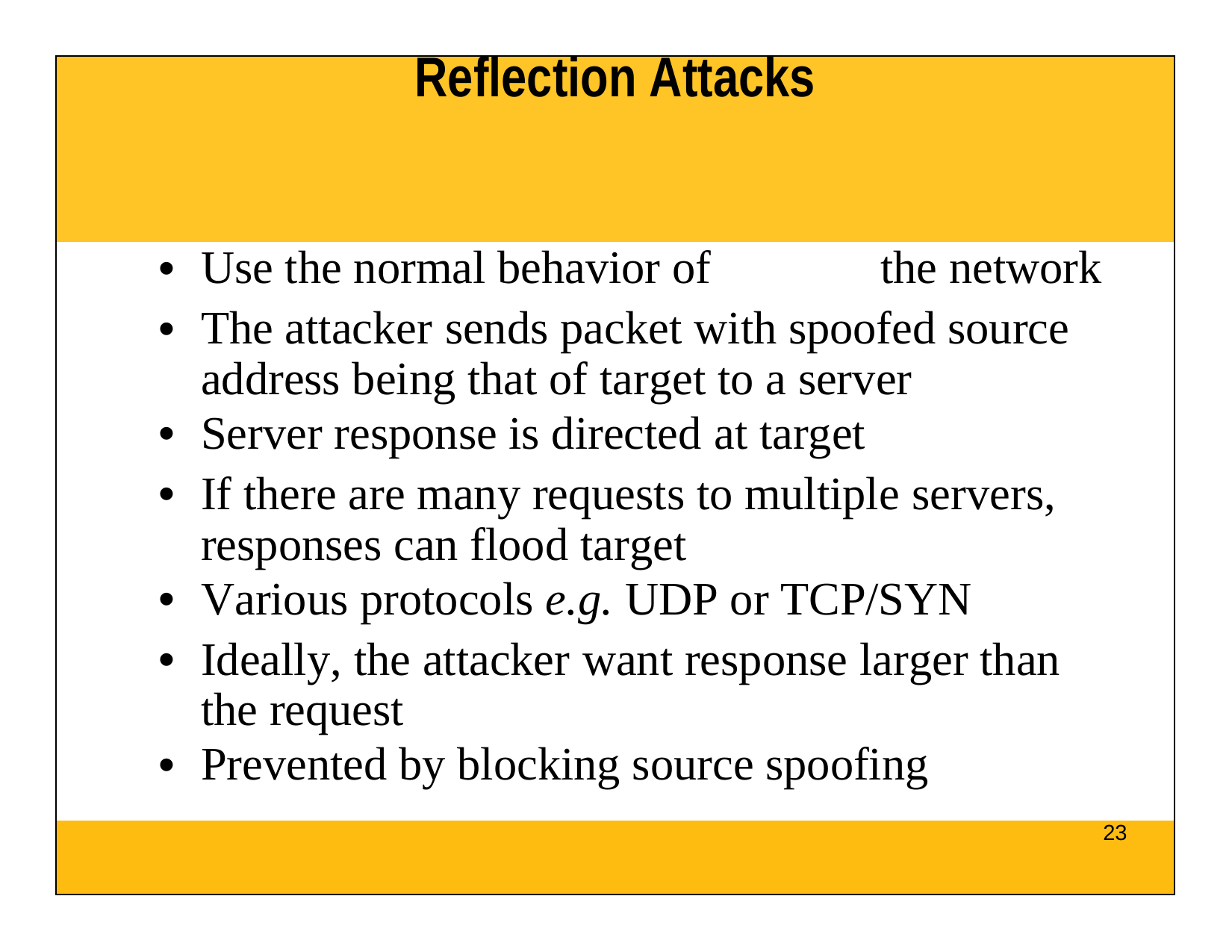

| Reflection Attacks |
| --- |
| Use the normal behavior of the network The attacker sends packet with spoofed source address being that of target to a server Server response is directed at target If there are many requests to multiple servers, responses can flood target Various protocols e.g. UDP or TCP/SYN Ideally, the attacker want response larger than the request Prevented by blocking source spoofing |
| 23 |